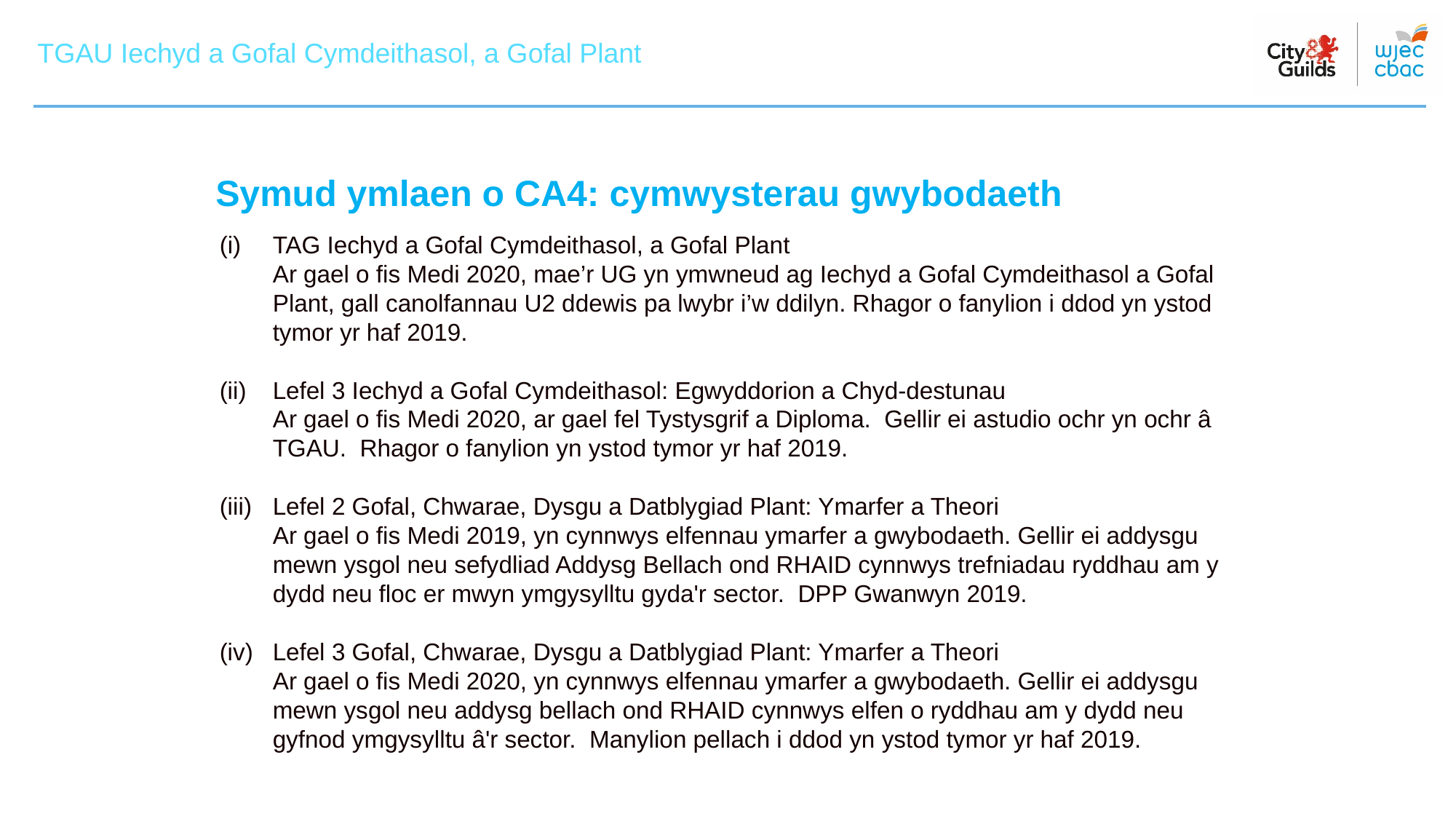

TGAU Iechyd a Gofal Cymdeithasol, a Gofal Plant

TGAU Iechyd a Gofal Cymdeithasol, a Gofal Plant
Symud ymlaen o CA4: cymwysterau gwybodaeth
TAG Iechyd a Gofal Cymdeithasol, a Gofal Plant
	Ar gael o fis Medi 2020, mae’r UG yn ymwneud ag Iechyd a Gofal Cymdeithasol a Gofal Plant, gall canolfannau U2 ddewis pa lwybr i’w ddilyn. Rhagor o fanylion i ddod yn ystod tymor yr haf 2019.

(ii)	Lefel 3 Iechyd a Gofal Cymdeithasol: Egwyddorion a Chyd-destunau
	Ar gael o fis Medi 2020, ar gael fel Tystysgrif a Diploma.  Gellir ei astudio ochr yn ochr â TGAU.  Rhagor o fanylion yn ystod tymor yr haf 2019.

(iii)	Lefel 2 Gofal, Chwarae, Dysgu a Datblygiad Plant: Ymarfer a Theori
	Ar gael o fis Medi 2019, yn cynnwys elfennau ymarfer a gwybodaeth. Gellir ei addysgu mewn ysgol neu sefydliad Addysg Bellach ond RHAID cynnwys trefniadau ryddhau am y dydd neu floc er mwyn ymgysylltu gyda'r sector.  DPP Gwanwyn 2019.

(iv)	Lefel 3 Gofal, Chwarae, Dysgu a Datblygiad Plant: Ymarfer a Theori
	Ar gael o fis Medi 2020, yn cynnwys elfennau ymarfer a gwybodaeth. Gellir ei addysgu mewn ysgol neu addysg bellach ond RHAID cynnwys elfen o ryddhau am y dydd neu gyfnod ymgysylltu â'r sector.  Manylion pellach i ddod yn ystod tymor yr haf 2019.